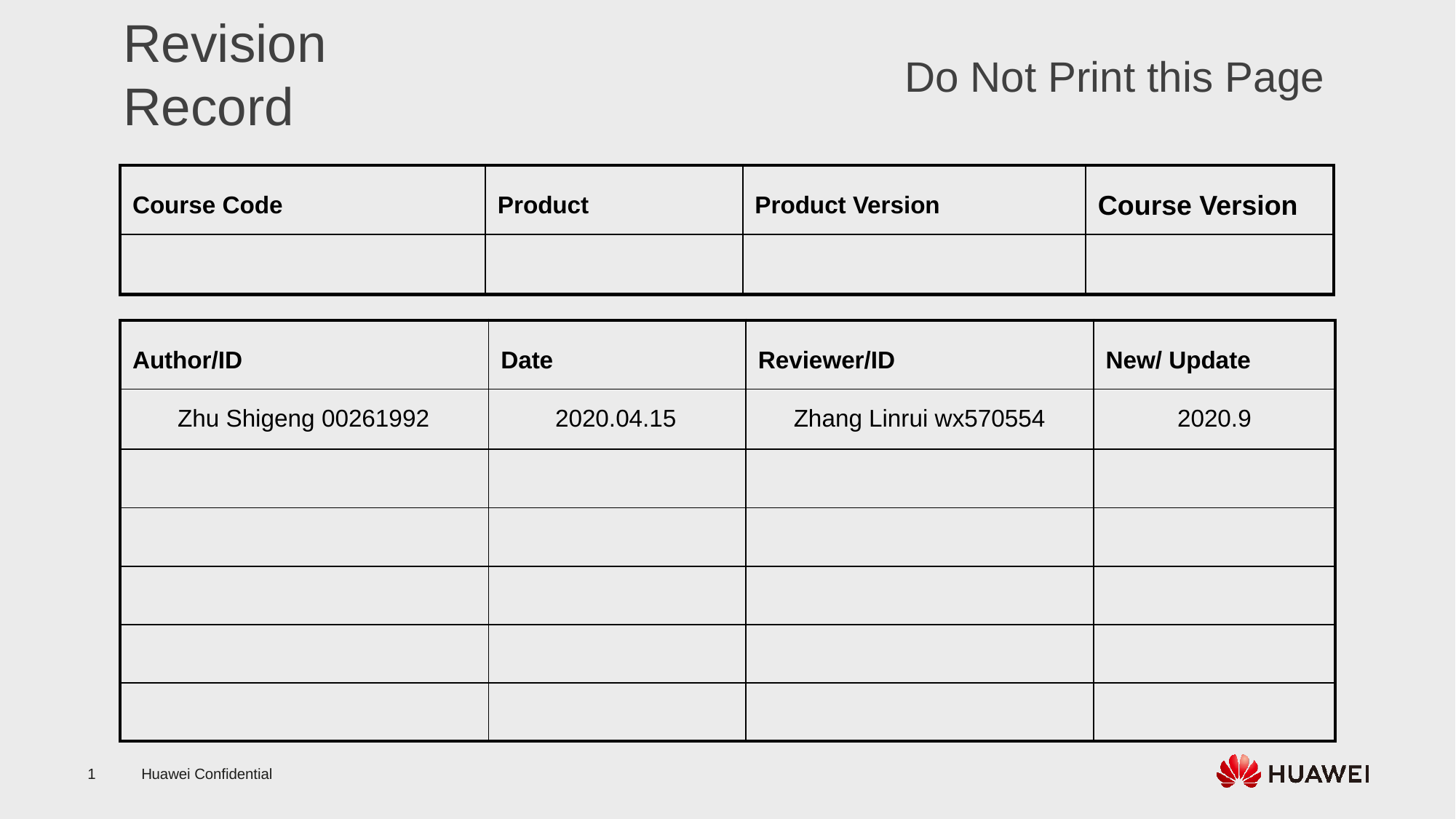

Zhu Shigeng 00261992
2020.04.15
Zhang Linrui wx570554
2020.9